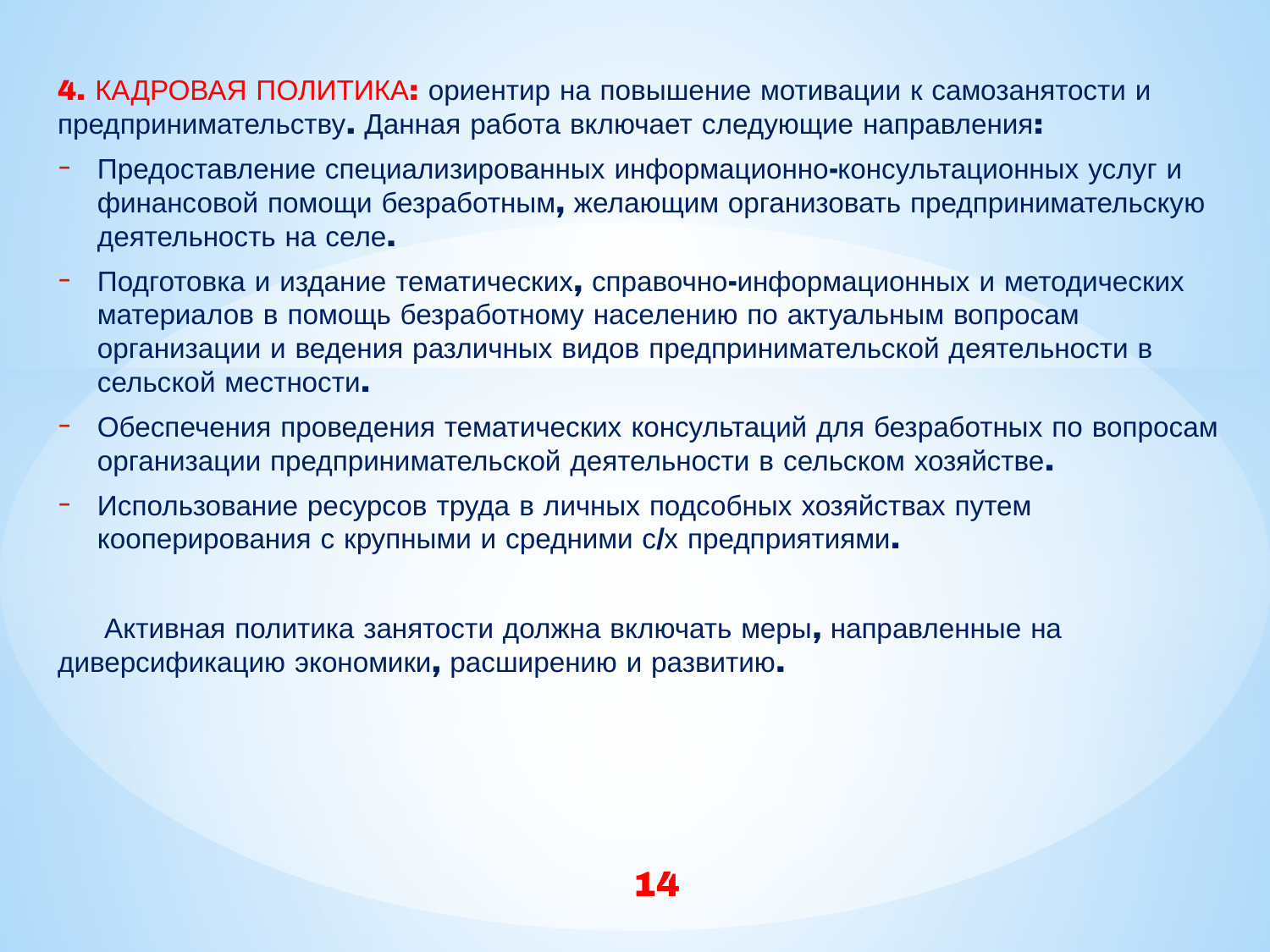

4. КАДРОВАЯ ПОЛИТИКА: ориентир на повышение мотивации к самозанятости и предпринимательству. Данная работа включает следующие направления:
Предоставление специализированных информационно-консультационных услуг и финансовой помощи безработным, желающим организовать предпринимательскую деятельность на селе.
Подготовка и издание тематических, справочно-информационных и методических материалов в помощь безработному населению по актуальным вопросам организации и ведения различных видов предпринимательской деятельности в сельской местности.
Обеспечения проведения тематических консультаций для безработных по вопросам организации предпринимательской деятельности в сельском хозяйстве.
Использование ресурсов труда в личных подсобных хозяйствах путем кооперирования с крупными и средними с/х предприятиями.

     Активная политика занятости должна включать меры, направленные на диверсификацию экономики, расширению и развитию.

14